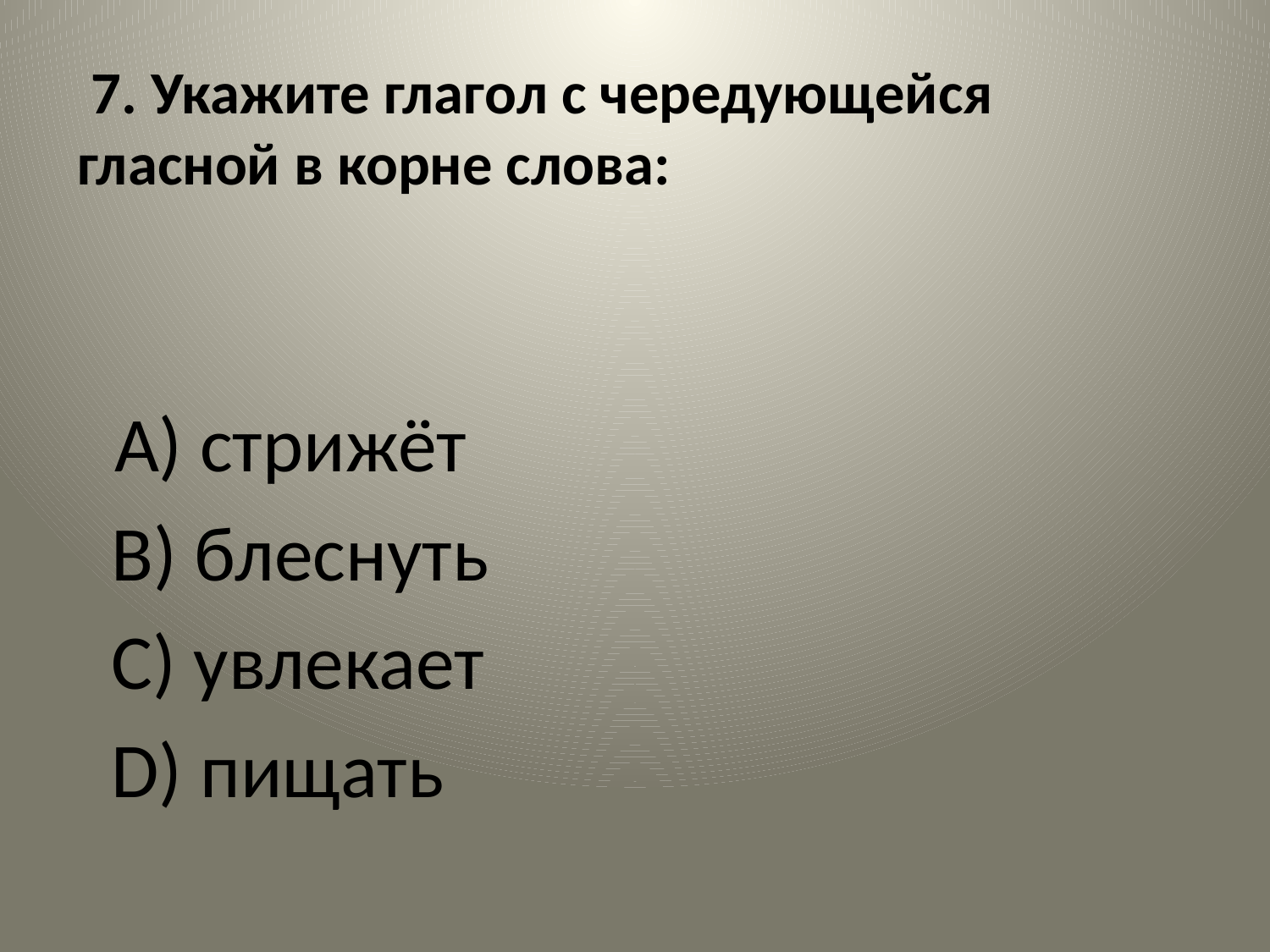

# 7. Укажите глагол с чередующейся гласной в корне слова:

   A) стрижёт
  B) блеснуть
  C) увлекает
  D) пищать